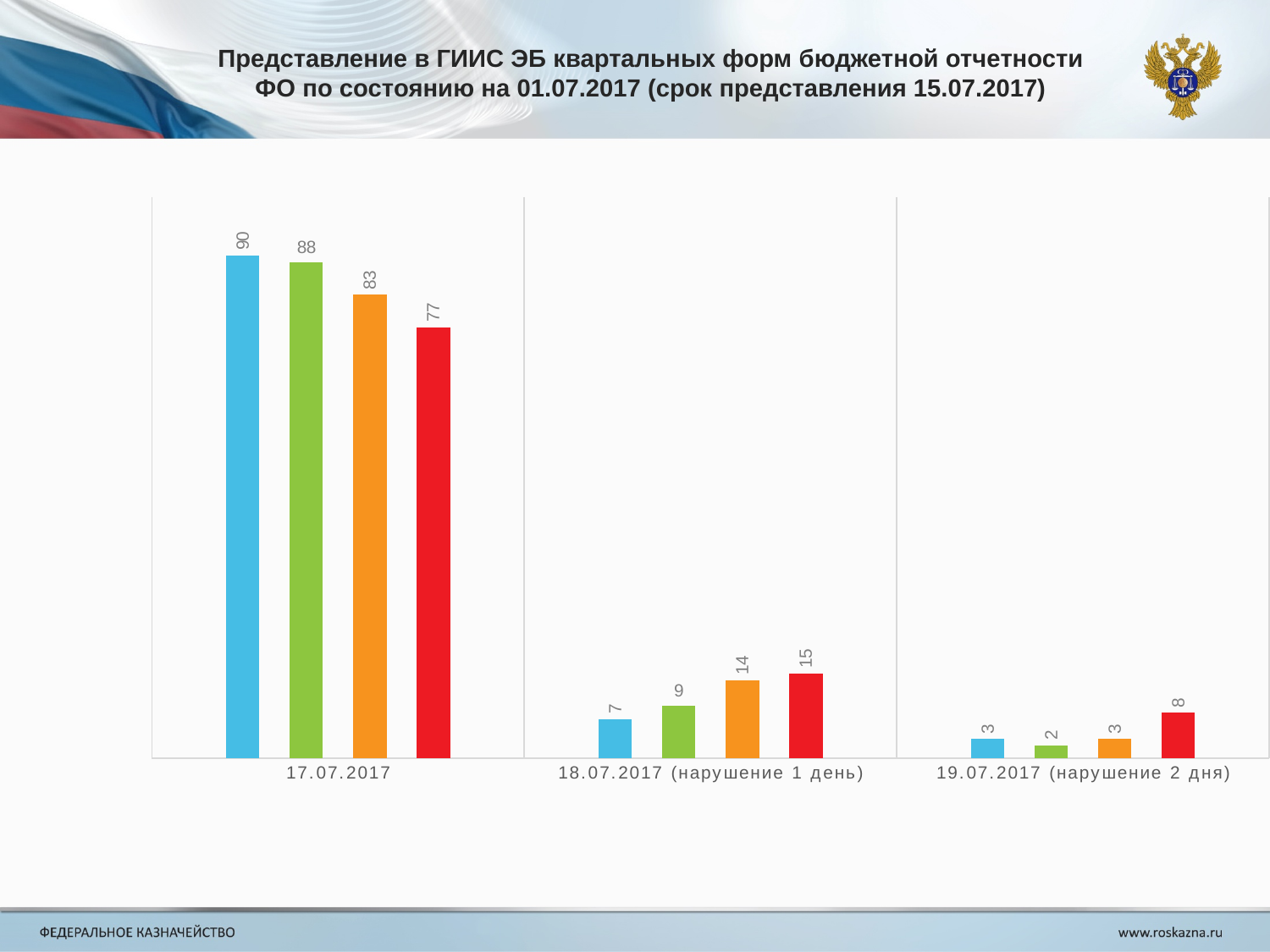

Представление в ГИИС ЭБ квартальных форм бюджетной отчетности ФО по состоянию на 01.07.2017 (срок представления 15.07.2017)

### Chart

| Category | ф.0503125 | ф.0503317 | ф.0503387 | ф.0503324 |
|---|---|---|---|---|
| 17.07.2017 | 89.53488372093025 | 88.37209302325576 | 82.55813953488364 | 76.74418604651163 |
| 18.07.2017 (нарушение 1 день) | 6.976744186046513 | 9.30232558139535 | 13.95348837209302 | 15.11627906976744 |
| 19.07.2017 (нарушение 2 дня) | 3.488372093023253 | 2.325581395348837 | 3.488372093023253 | 8.139534883720934 |